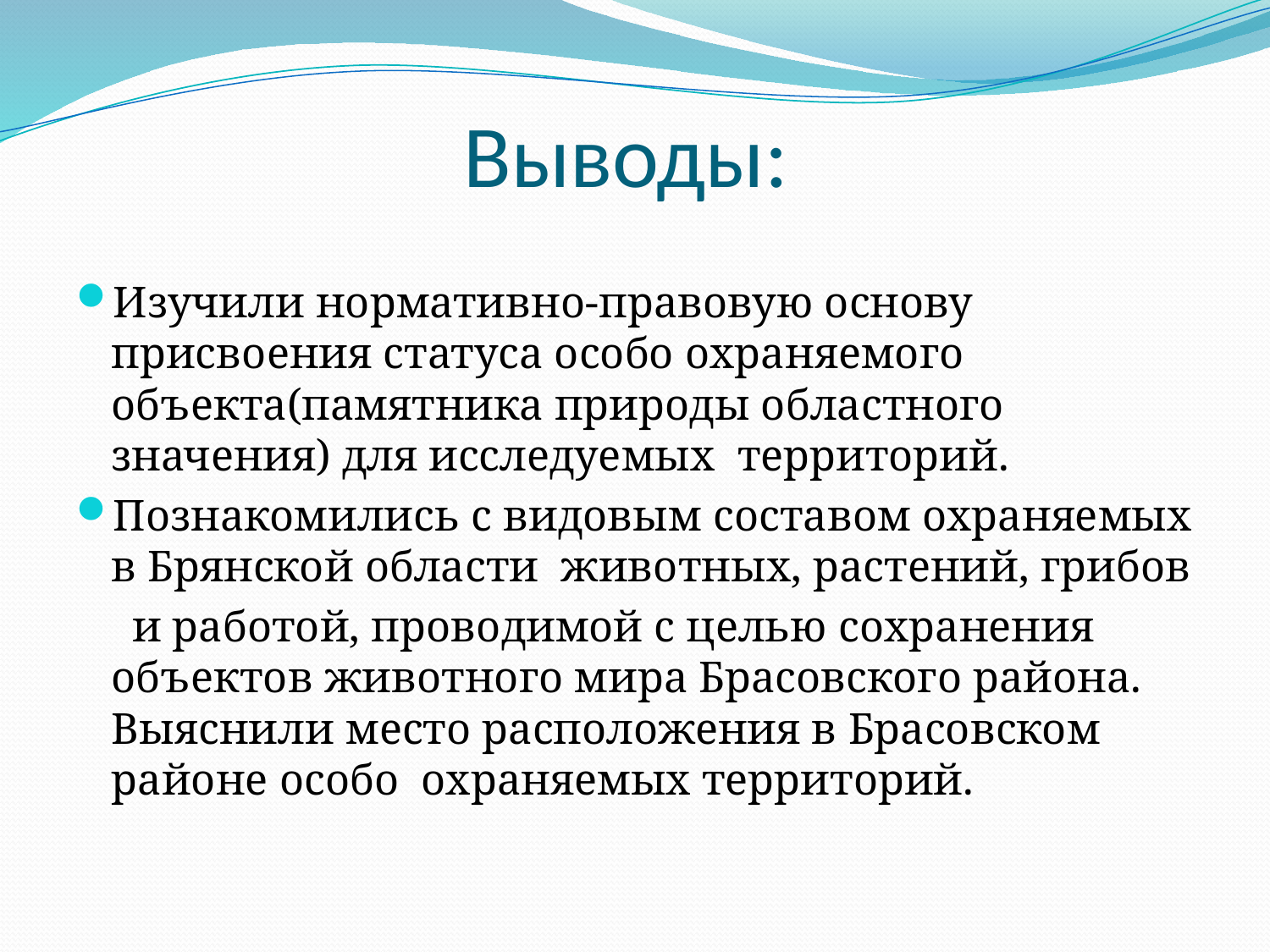

# Выводы:
Изучили нормативно-правовую основу присвоения статуса особо охраняемого объекта(памятника природы областного значения) для исследуемых  территорий.
Познакомились с видовым составом охраняемых в Брянской области  животных, растений, грибов
     и работой, проводимой с целью сохранения  объектов животного мира Брасовского района. Выяснили место расположения в Брасовском районе особо  охраняемых территорий.